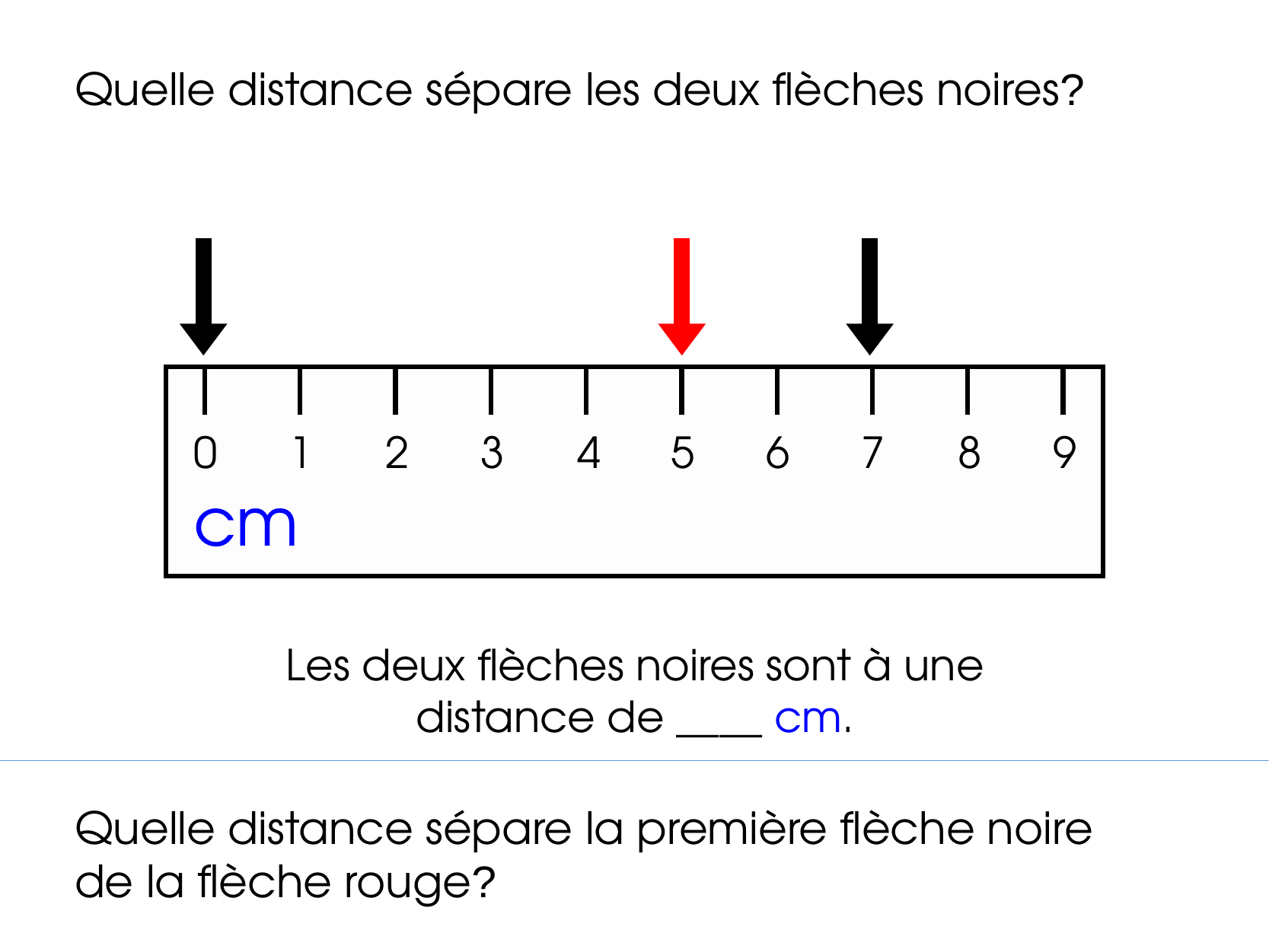

Quelle distance sépare les deux flèches noires?

0
1
2
3
4
5
6
7
8
9
cm
Les deux flèches noires sont à une distance de ____ cm.
Quelle distance sépare la première flèche noire de la flèche rouge?